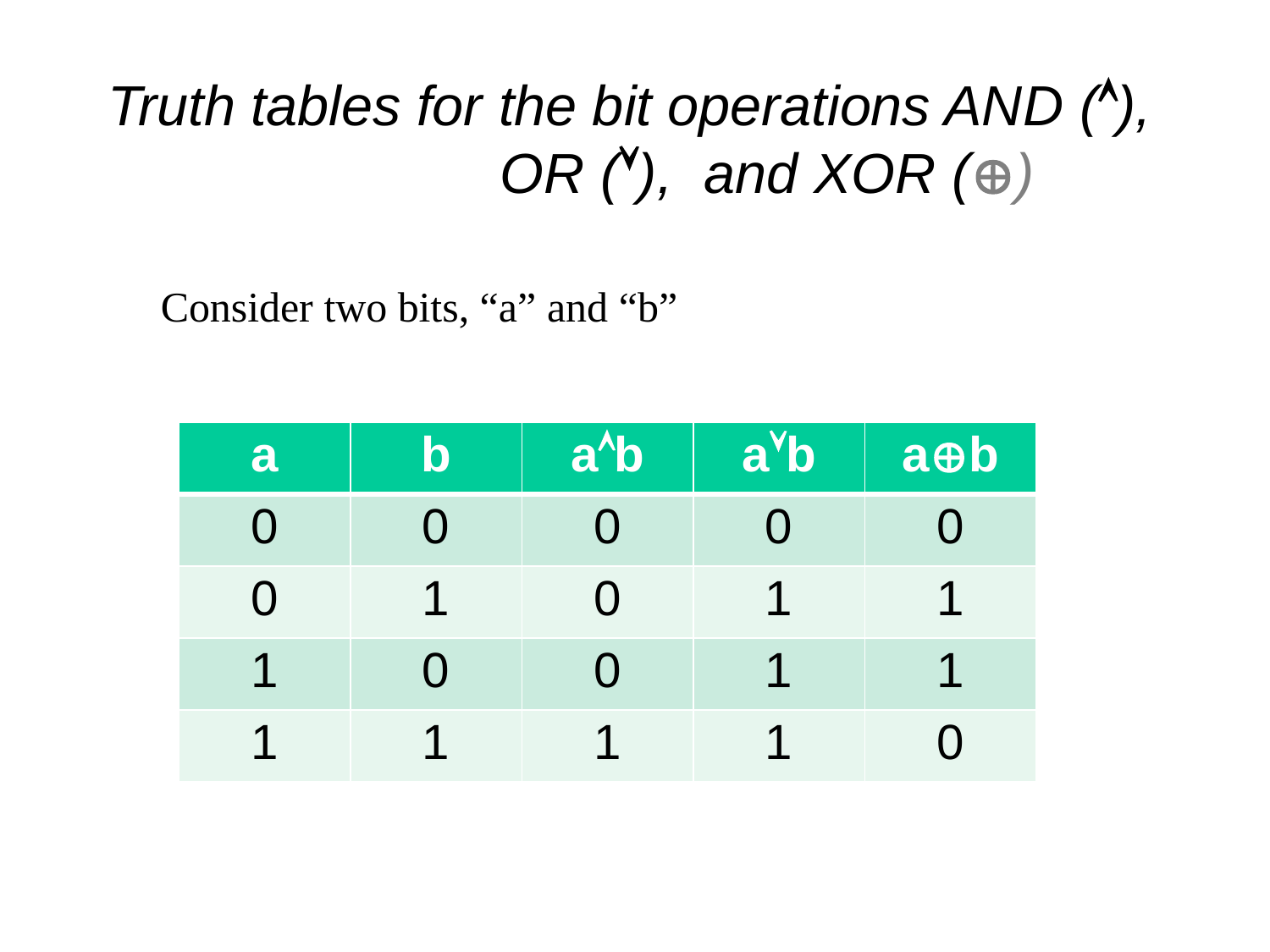

# Truth tables for the bit operations AND (∧), OR (∨),  and XOR (⊕)
Consider two bits, “a” and “b”
| a | b | a∧b | a∨b | a⊕b |
| --- | --- | --- | --- | --- |
| 0 | 0 | 0 | 0 | 0 |
| 0 | 1 | 0 | 1 | 1 |
| 1 | 0 | 0 | 1 | 1 |
| 1 | 1 | 1 | 1 | 0 |